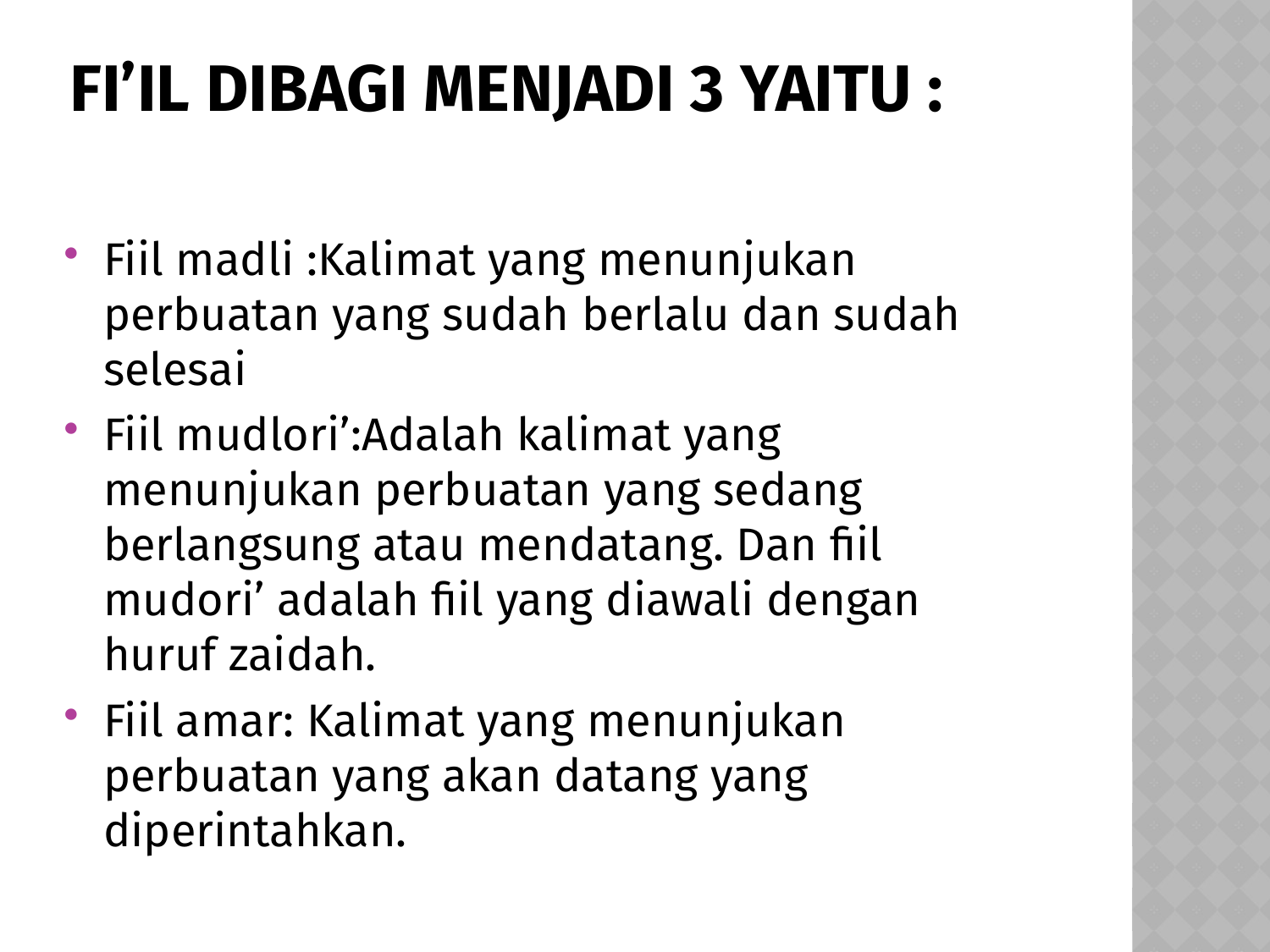

# Fi’il dibagi menjadi 3 yaitu :
Fiil madli :Kalimat yang menunjukan perbuatan yang sudah berlalu dan sudah selesai
Fiil mudlori’:Adalah kalimat yang menunjukan perbuatan yang sedang berlangsung atau mendatang. Dan fiil mudori’ adalah fiil yang diawali dengan huruf zaidah.
Fiil amar: Kalimat yang menunjukan perbuatan yang akan datang yang diperintahkan.